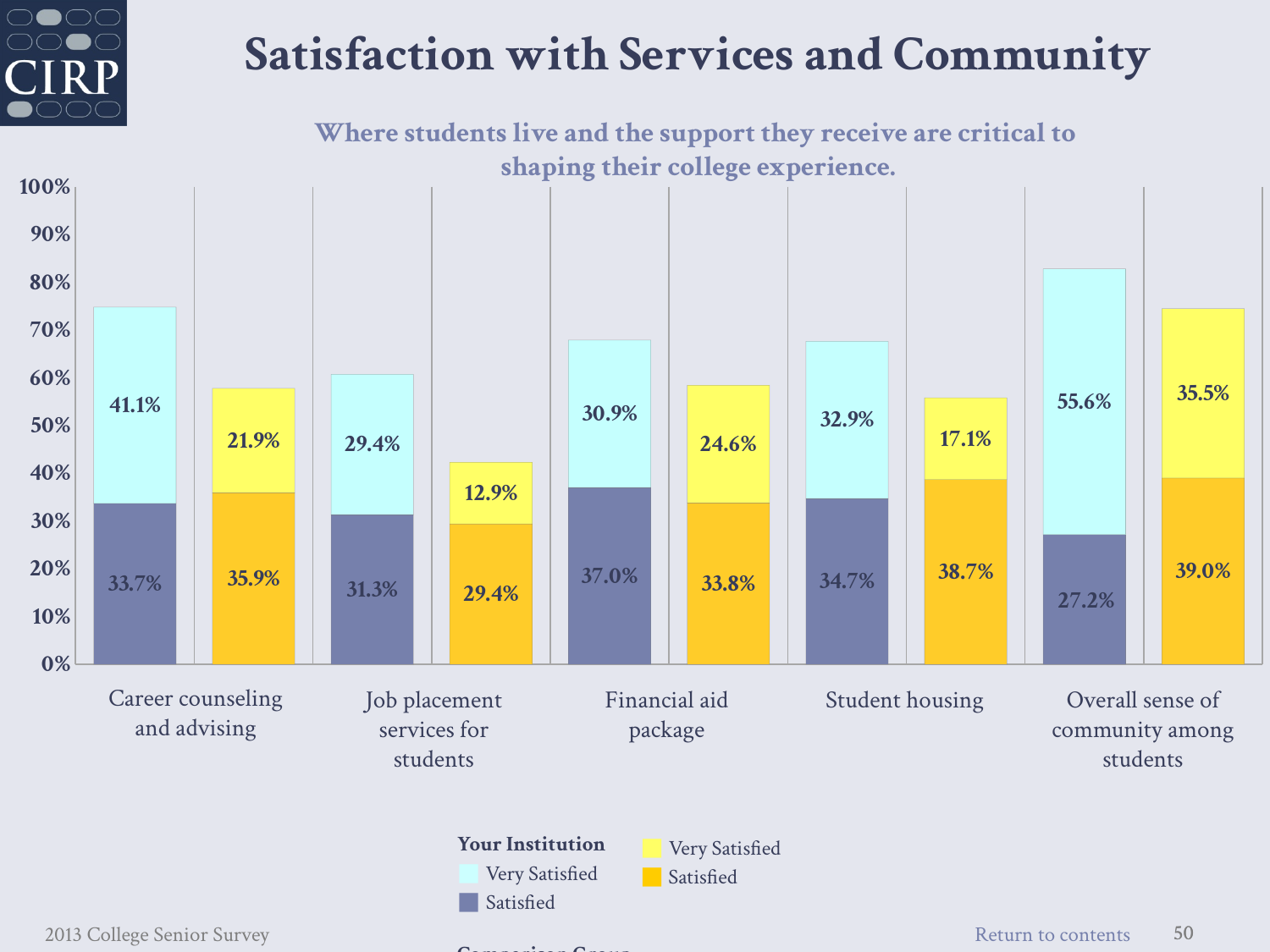

Satisfaction with Services and Community
Where students live and the support they receive are critical to
shaping their college experience.

### Chart

| Category | satisfied | very satisfied |
|---|---|---|
| Career counseling and advising | 0.337 | 0.411 |
| comp | 0.359 | 0.219 |
| Job placement services for students | 0.313 | 0.294 |
| comp | 0.294 | 0.129 |
| Financial aid package | 0.37 | 0.309 |
| comp | 0.338 | 0.246 |
| Student housing (e.g., residence halls) | 0.347 | 0.329 |
| comp | 0.387 | 0.171 |
| Overall sense of community among students | 0.272 | 0.556 |
| comp | 0.39 | 0.355 |
Career counseling and advising
Job placement services for students
Financial aid package
Student housing
Overall sense of community among students
Your Institution
■ Very Satisfied
■ Satisfied

Comparison Group
■ Very Satisfied
■ Satisfied

2013 College Senior Survey
50
50